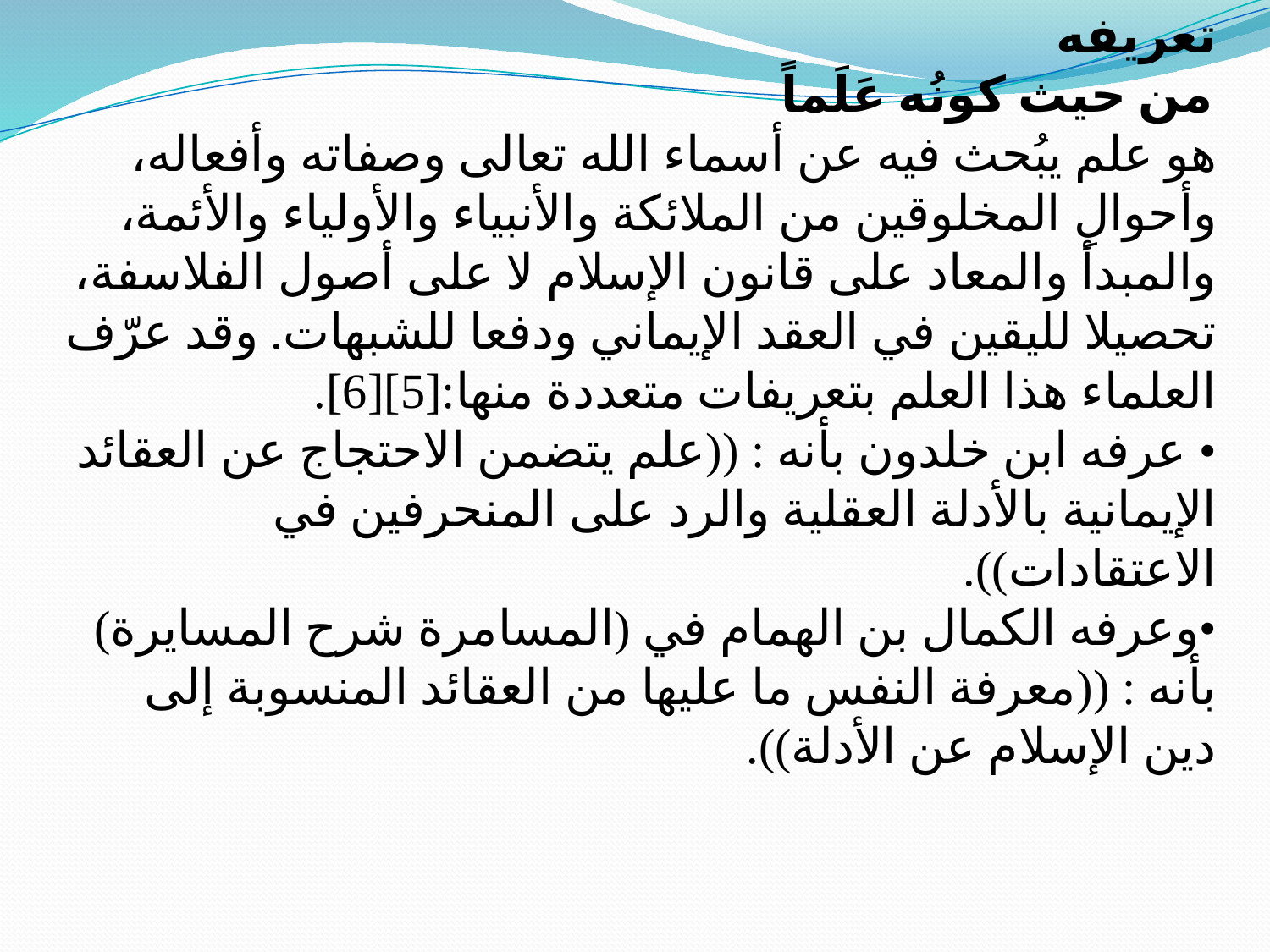

# تعريفه من حيث كونُه عَلَماً هو علم يبُحث فيه عن أسماء الله تعالى وصفاته وأفعاله، وأحوالِ المخلوقين من الملائكة والأنبياء والأولياء والأئمة، والمبدأ والمعاد على قانون الإسلام لا على أصول الفلاسفة، تحصيلا لليقين في العقد الإيماني ودفعا للشبهات. وقد عرّف العلماء هذا العلم بتعريفات متعددة منها:[5][6]. • عرفه ابن خلدون بأنه : ((علم يتضمن الاحتجاج عن العقائد الإيمانية بالأدلة العقلية والرد على المنحرفين في الاعتقادات)). •وعرفه الكمال بن الهمام في (المسامرة شرح المسايرة) بأنه : ((معرفة النفس ما عليها من العقائد المنسوبة إلى دين الإسلام عن الأدلة)).